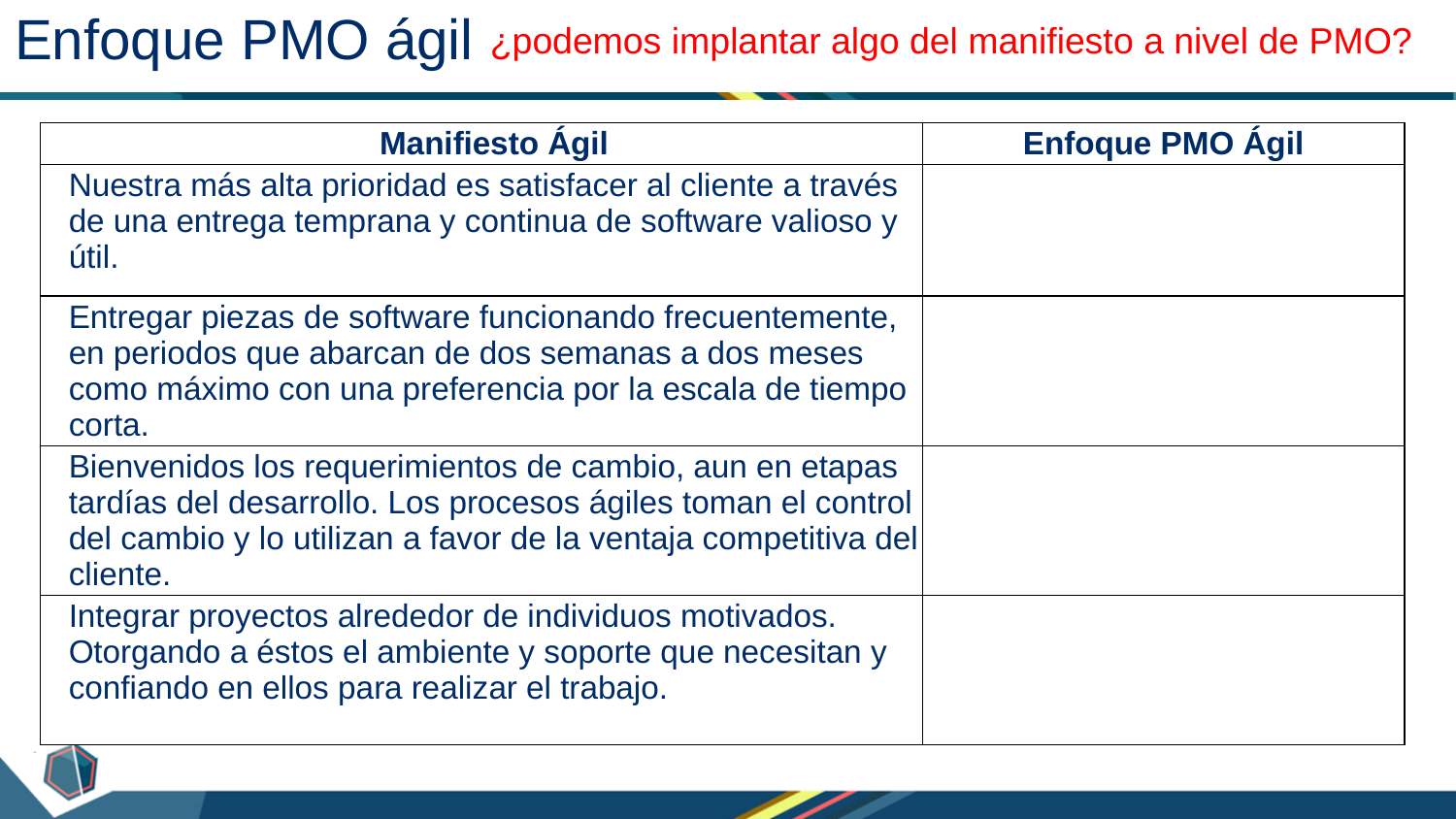

# Enfoque PMO ágil
¿podemos implantar algo del manifiesto a nivel de PMO?
| Manifiesto Ágil | Enfoque PMO Ágil |
| --- | --- |
| Nuestra más alta prioridad es satisfacer al cliente a través de una entrega temprana y continua de software valioso y útil. |  |
| Entregar piezas de software funcionando frecuentemente, en periodos que abarcan de dos semanas a dos meses como máximo con una preferencia por la escala de tiempo corta. |  |
| Bienvenidos los requerimientos de cambio, aun en etapas tardías del desarrollo. Los procesos ágiles toman el control del cambio y lo utilizan a favor de la ventaja competitiva del cliente. |  |
| Integrar proyectos alrededor de individuos motivados. Otorgando a éstos el ambiente y soporte que necesitan y confiando en ellos para realizar el trabajo. |  |